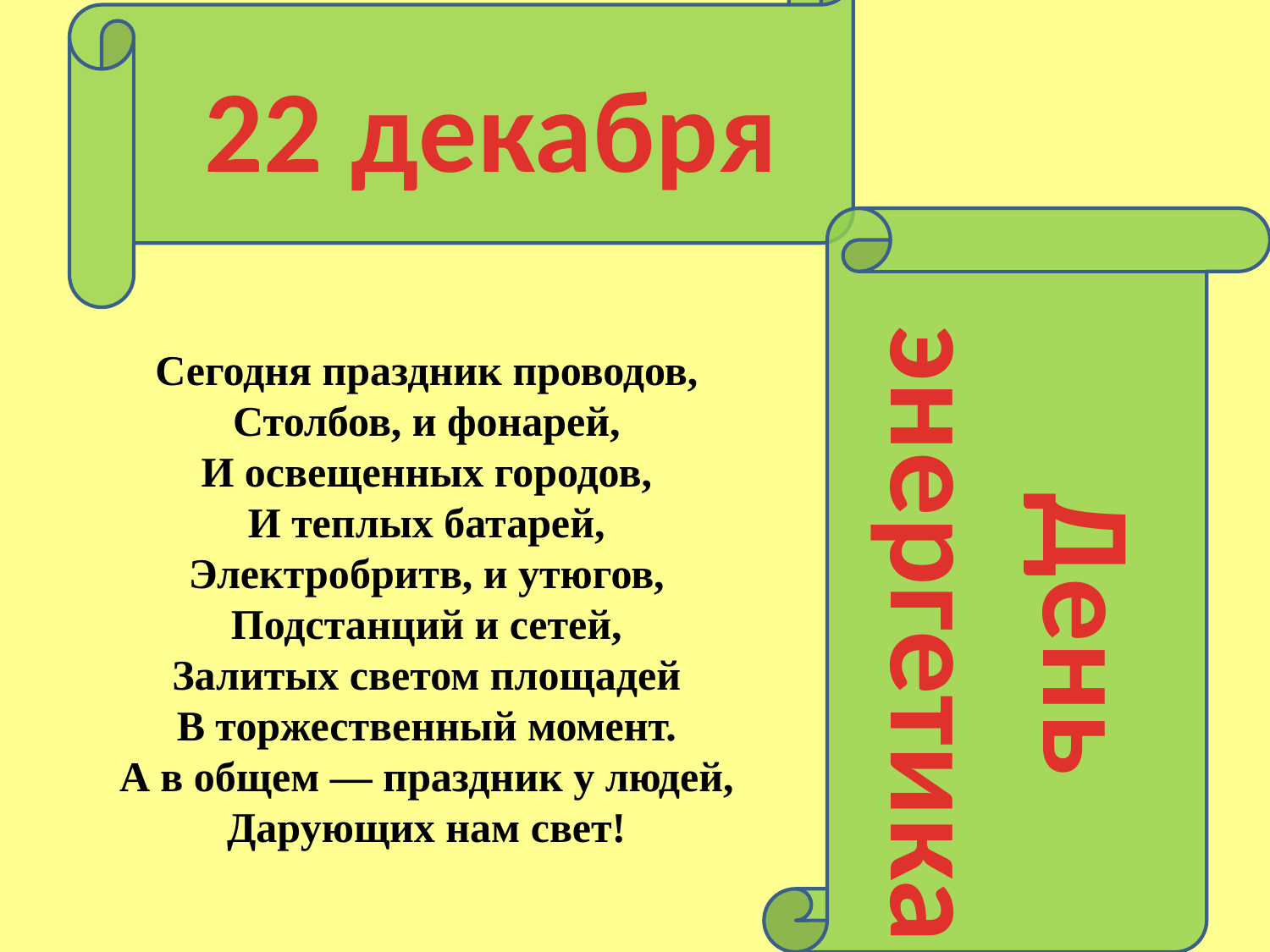

22 декабря

День
энергетика
Сегодня праздник проводов,
Столбов, и фонарей,
И освещенных городов,
И теплых батарей,
Электробритв, и утюгов,
Подстанций и сетей,
Залитых светом площадей
В торжественный момент.
А в общем — праздник у людей,
Дарующих нам свет!